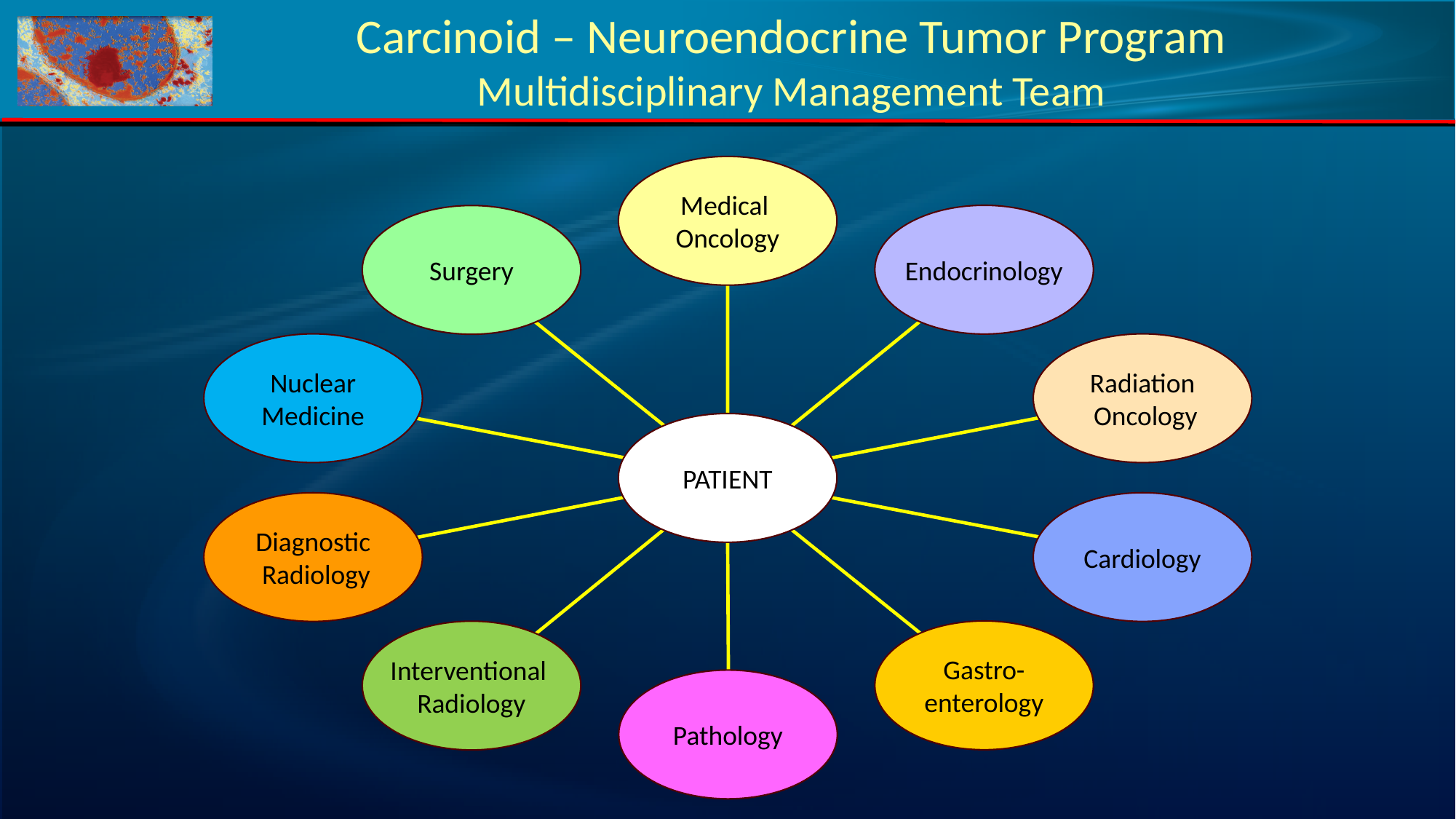

Carcinoid – Neuroendocrine Tumor Program
Multidisciplinary Management Team

Medical
Oncology
Endocrinology
Surgery

Nuclear
Medicine
Radiation
 Oncology
PATIENT

Diagnostic
 Radiology
Cardiology

Gastro-
enterology
Interventional
Radiology
Pathology